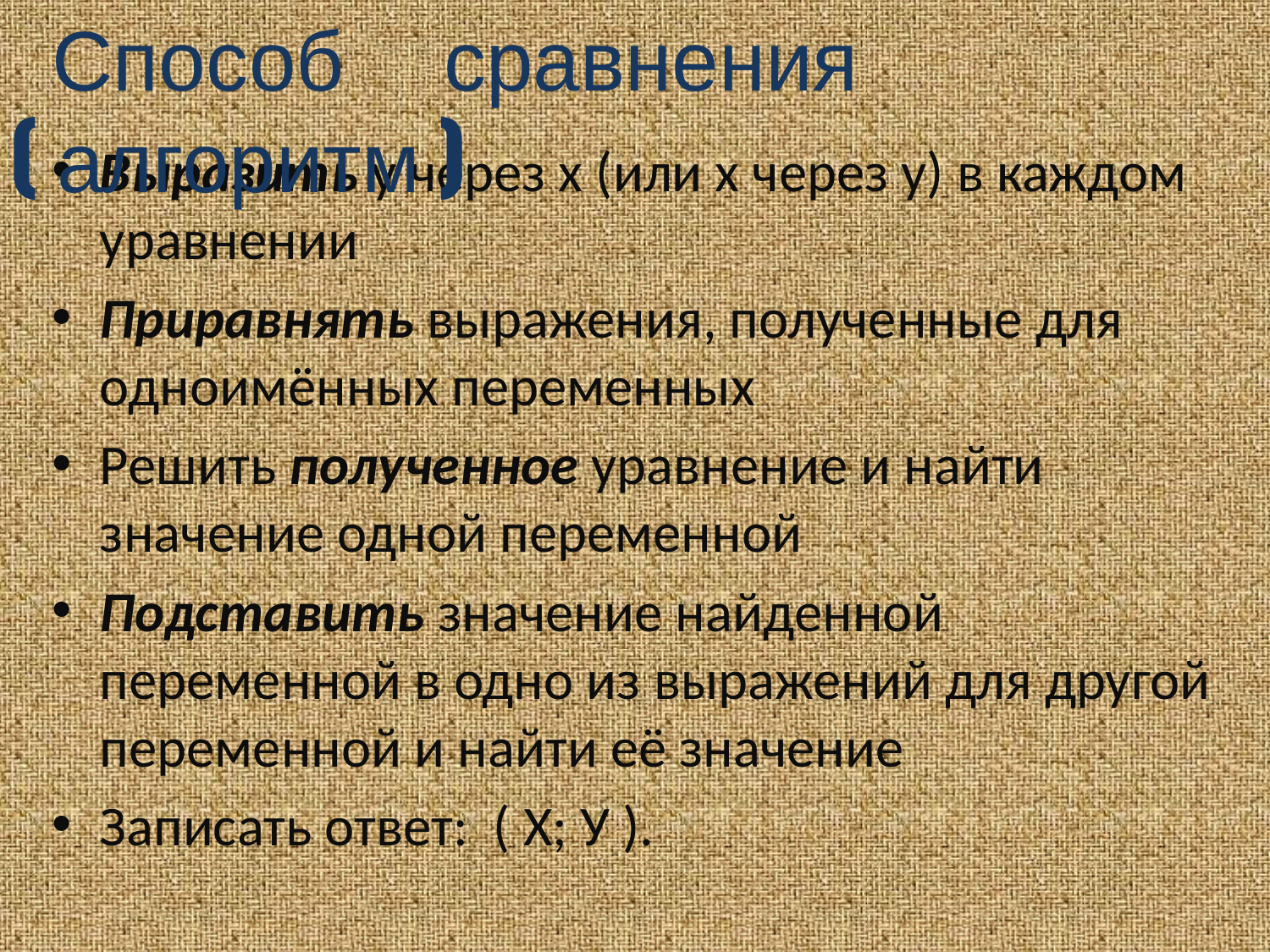

Способ     сравнения  ( алгоритм )

Выразить у через х (или х через у) в каждом уравнении
Приравнять выражения, полученные для  одноимённых переменных
Решить полученное уравнение и найти значение одной переменной
Подставить значение найденной переменной в одно из выражений для другой переменной и найти её значение
Записать ответ:  ( Х; У ).